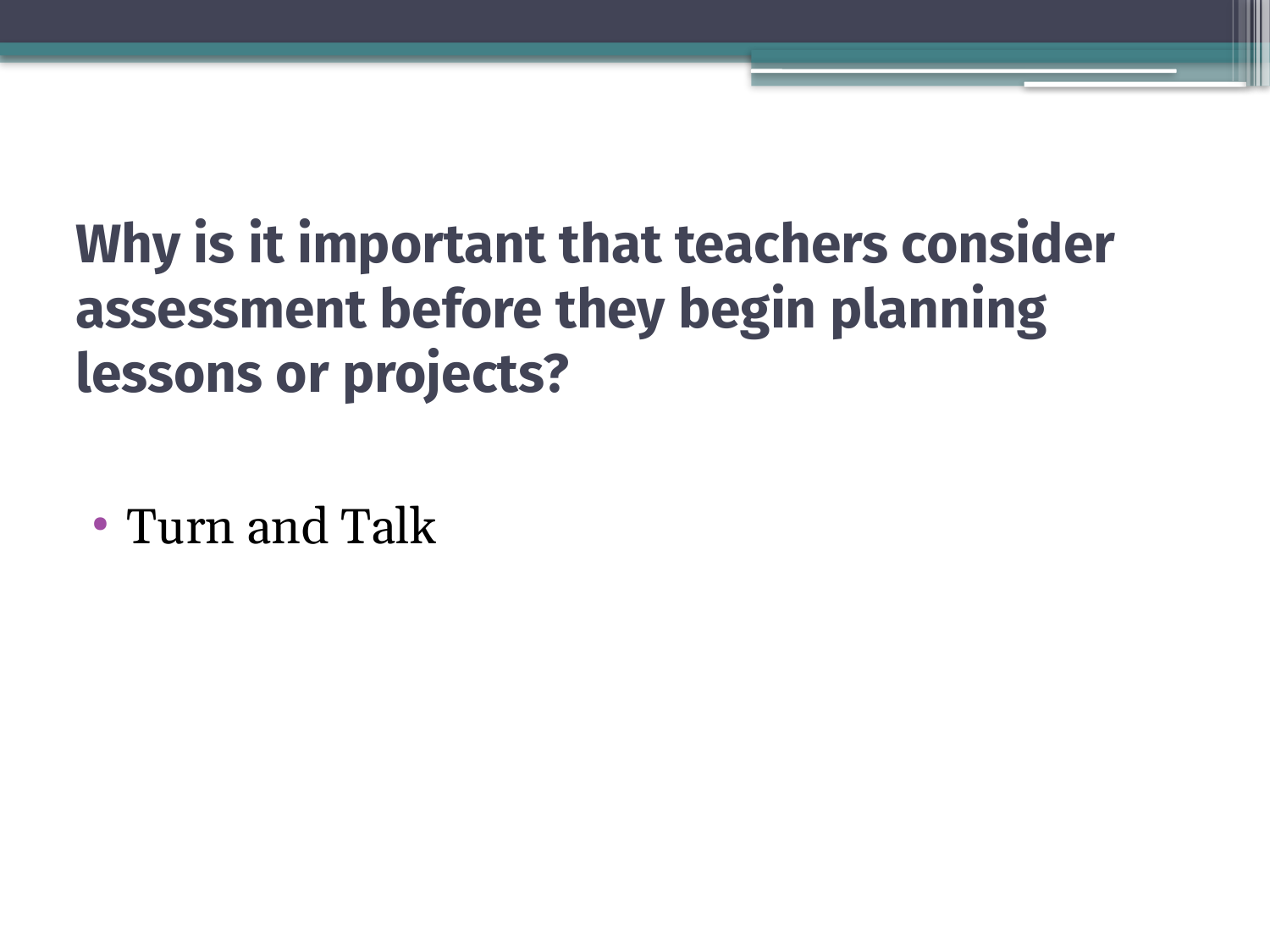

# Why is it important that teachers consider assessment before they begin planning lessons or projects?
Turn and Talk